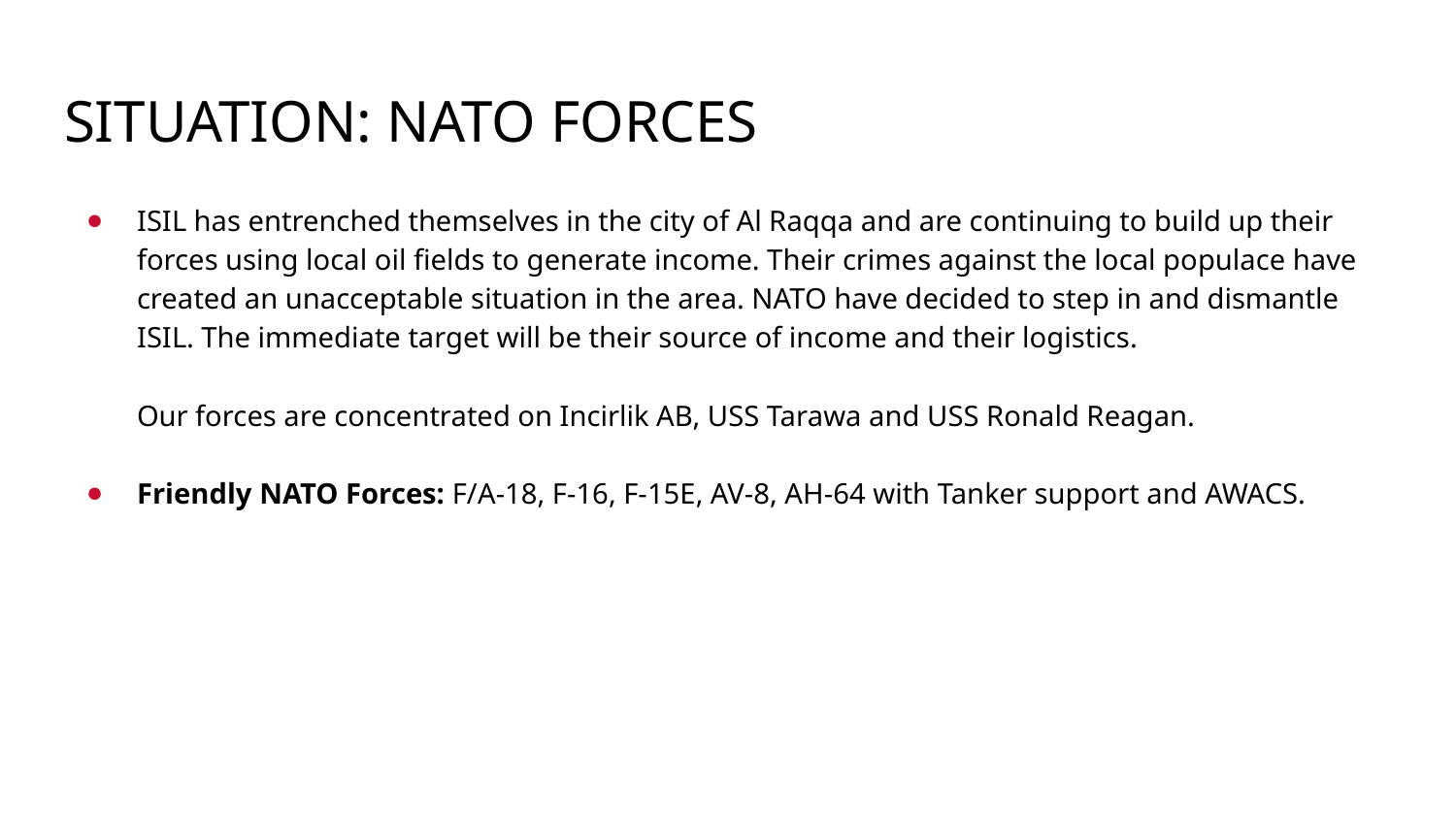

# SITUATION: NATO FORCES
ISIL has entrenched themselves in the city of Al Raqqa and are continuing to build up their forces using local oil fields to generate income. Their crimes against the local populace have created an unacceptable situation in the area. NATO have decided to step in and dismantle ISIL. The immediate target will be their source of income and their logistics.
Our forces are concentrated on Incirlik AB, USS Tarawa and USS Ronald Reagan.

Friendly NATO Forces: F/A-18, F-16, F-15E, AV-8, AH-64 with Tanker support and AWACS.